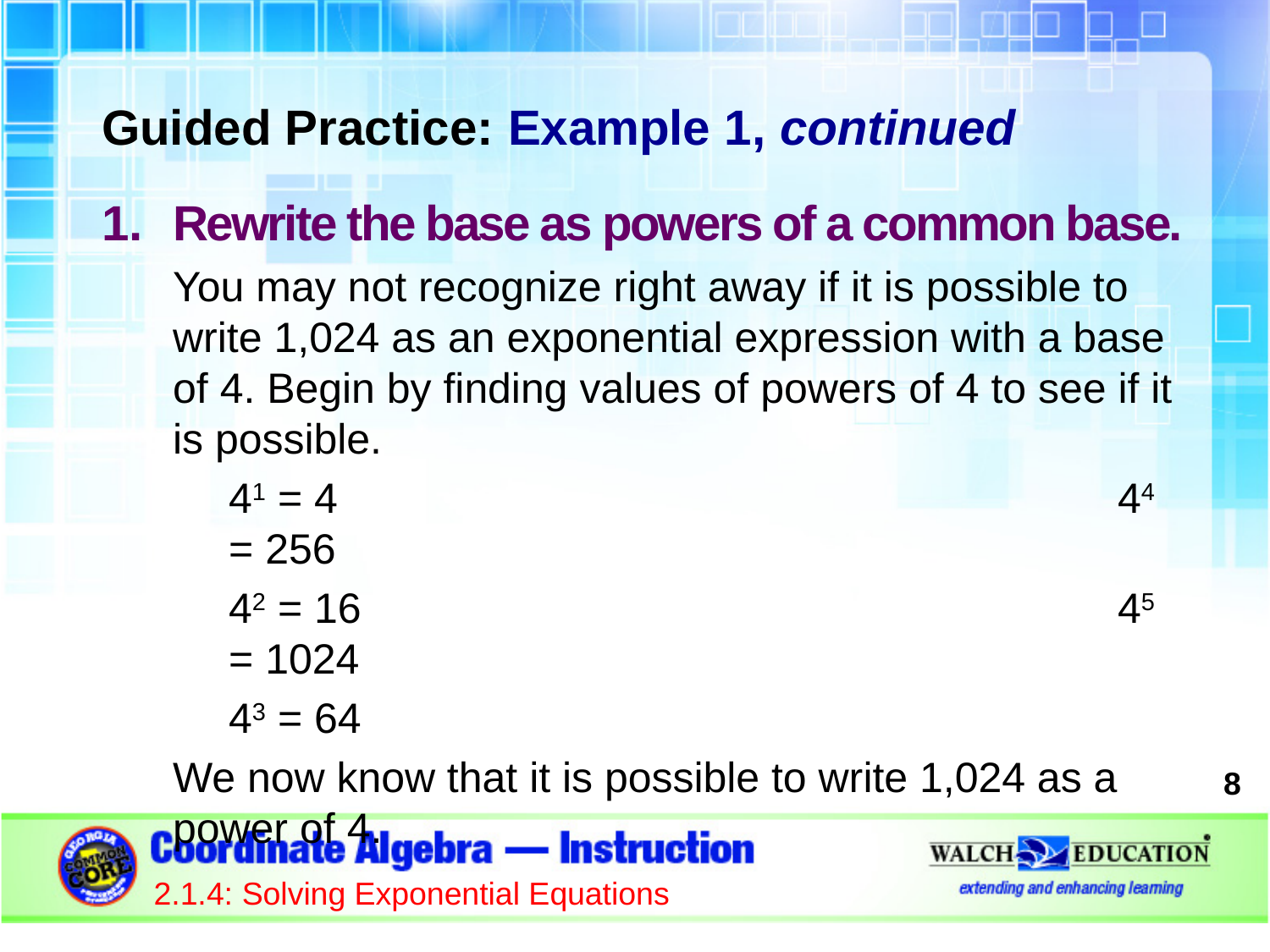

Guided Practice: Example 1, continued

Rewrite the base as powers of a common base.
You may not recognize right away if it is possible to write 1,024 as an exponential expression with a base of 4. Begin by finding values of powers of 4 to see if it is possible.
41 = 4							44 = 256
42 = 16						45 = 1024
43 = 64
We now know that it is possible to write 1,024 as a power of 4.
8
2.1.4: Solving Exponential Equations